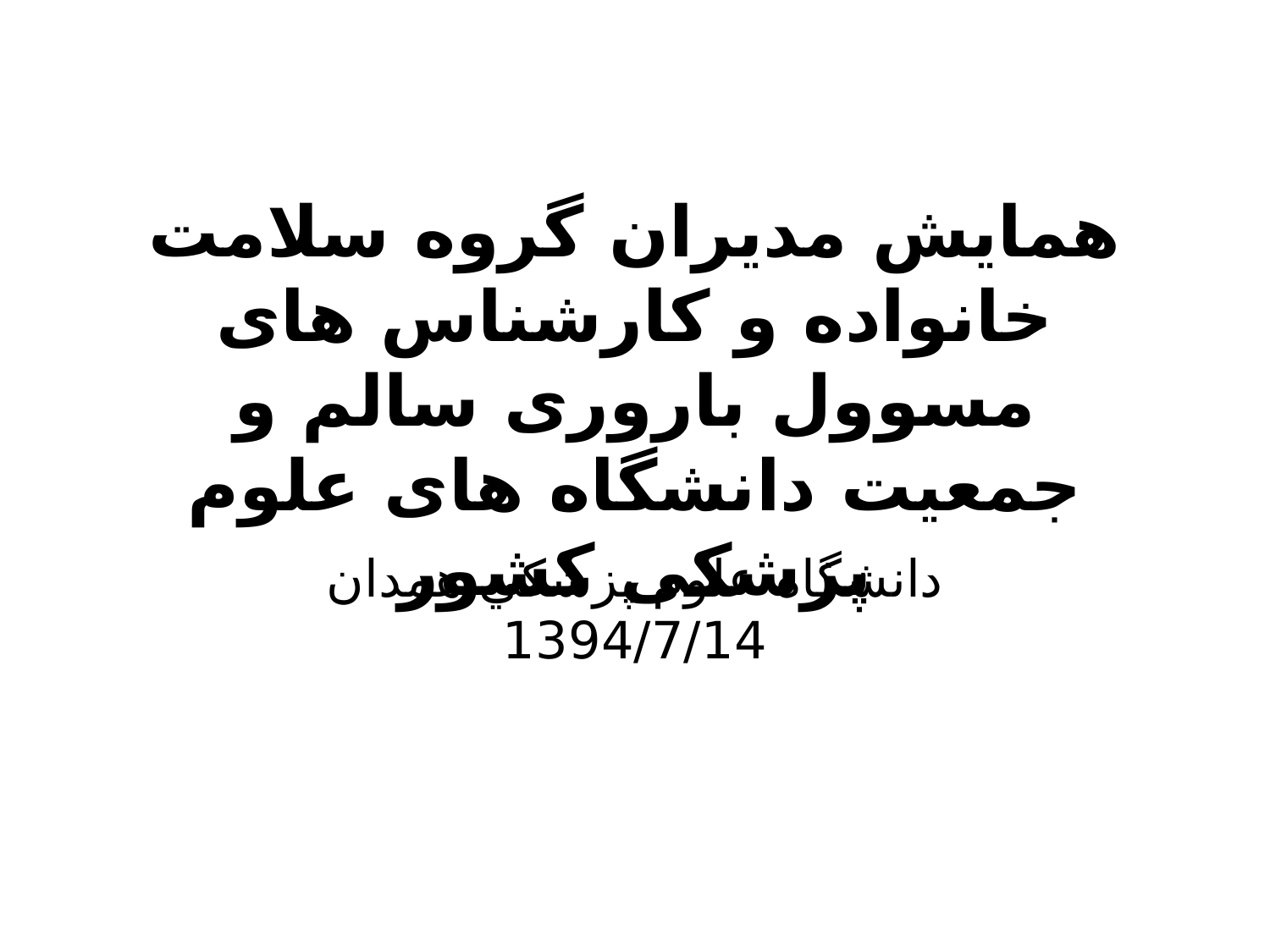

# همایش مدیران گروه سلامت خانواده و کارشناس های مسوول باروری سالم و جمعیت دانشگاه های علوم پزشکی کشور
دانشگاه علوم پزشكي همدان 1394/7/14